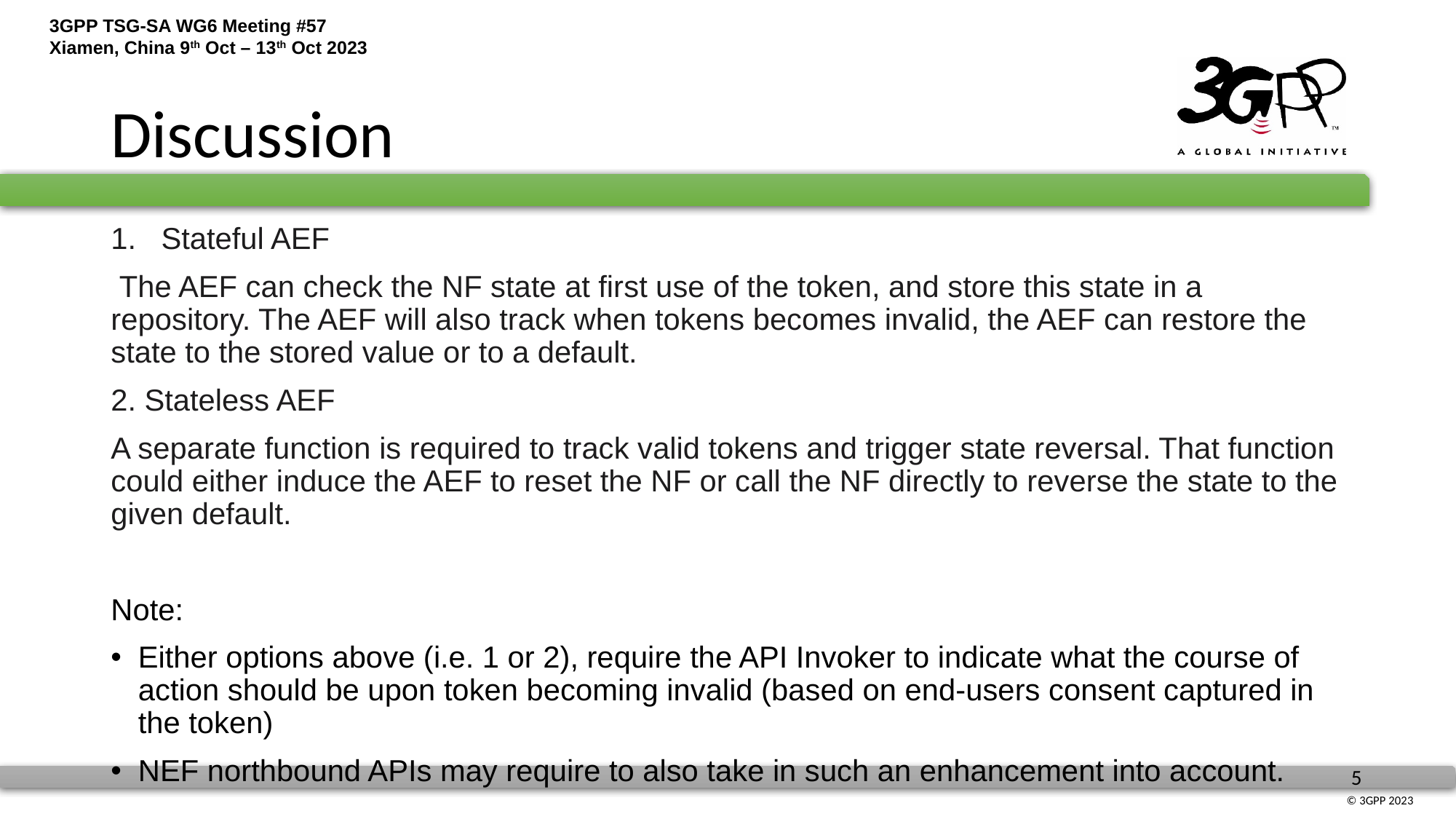

# Discussion
1.   Stateful AEF
 The AEF can check the NF state at first use of the token, and store this state in a repository. The AEF will also track when tokens becomes invalid, the AEF can restore the state to the stored value or to a default.
2. Stateless AEF
A separate function is required to track valid tokens and trigger state reversal. That function could either induce the AEF to reset the NF or call the NF directly to reverse the state to the given default.

Note:
Either options above (i.e. 1 or 2), require the API Invoker to indicate what the course of action should be upon token becoming invalid (based on end-users consent captured in the token)
NEF northbound APIs may require to also take in such an enhancement into account.